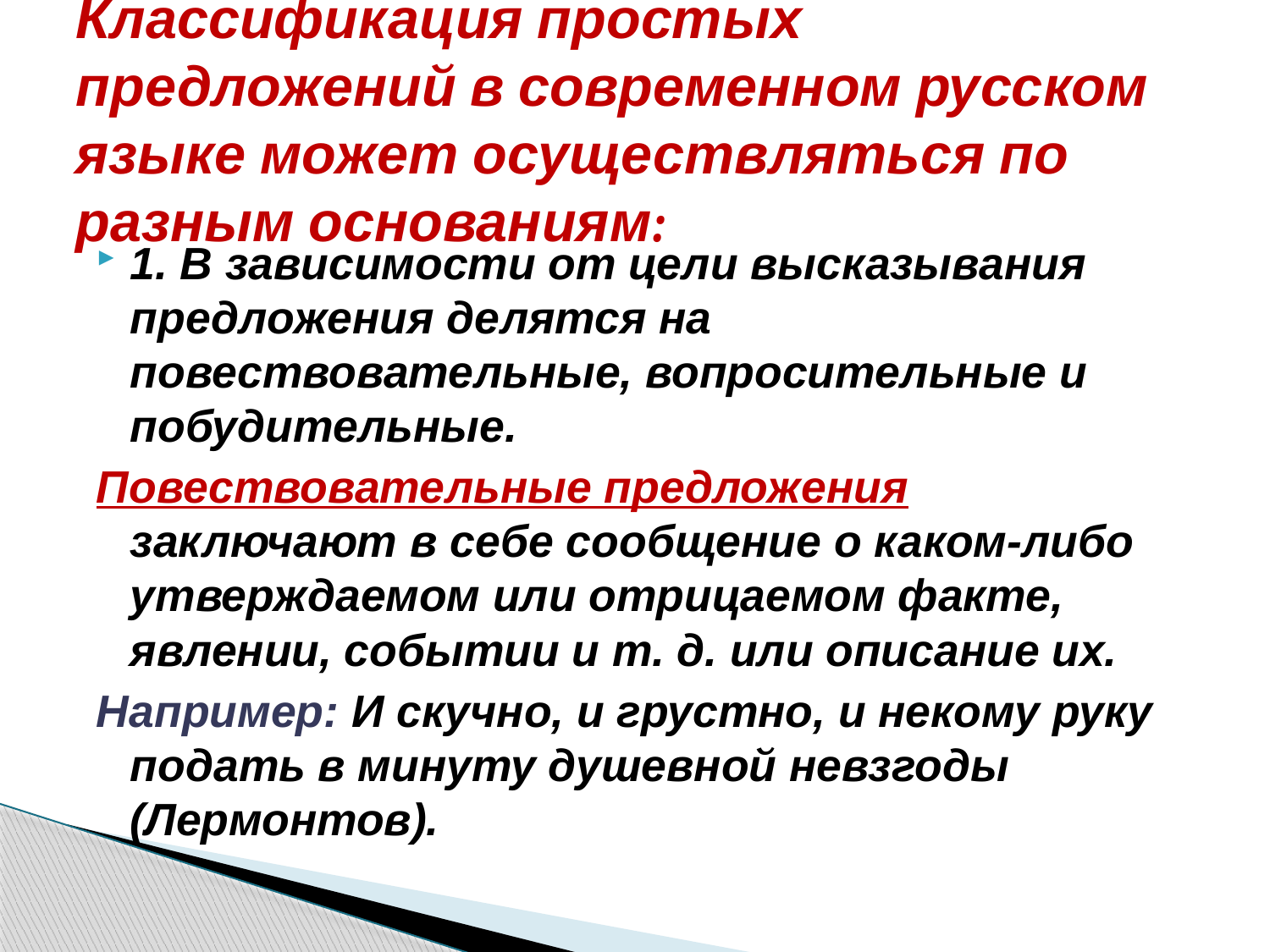

# Классификация простых предложений в современном русском языке может осуществляться по разным основаниям:
1. В зависимости от цели высказывания предложения делятся на повествовательные, вопросительные и побудительные.
Повествовательные предложения  заключают в себе сообщение о каком-либо утверждаемом или отрицаемом факте, явлении, событии и т. д. или описание их.
Например: И скучно, и грустно, и некому руку подать в минуту душевной невзгоды (Лермонтов).